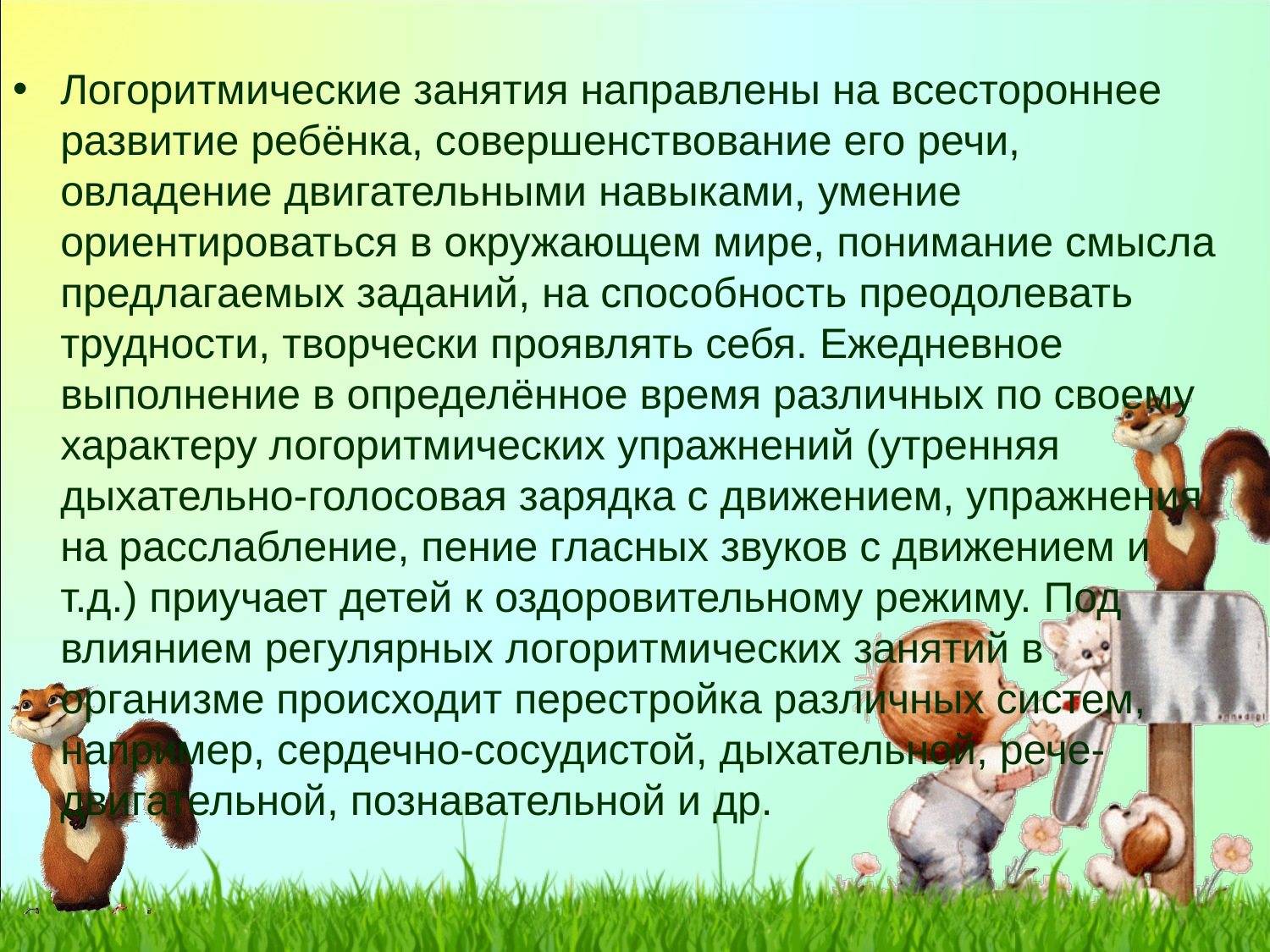

#
Логоритмические занятия направлены на всестороннее развитие ребёнка, совершенствование его речи, овладение двигательными навыками, умение ориентироваться в окружающем мире, понимание смысла предлагаемых заданий, на способность преодолевать трудности, творчески проявлять себя. Ежедневное выполнение в определённое время различных по своему характеру логоритмических упражнений (утренняя дыхательно-голосовая зарядка с движением, упражнения на расслабление, пение гласных звуков с движением и т.д.) приучает детей к оздоровительному режиму. Под влиянием регулярных логоритмических занятий в организме происходит перестройка различных систем, например, сердечно-сосудистой, дыхательной, рече-двигательной, познавательной и др.